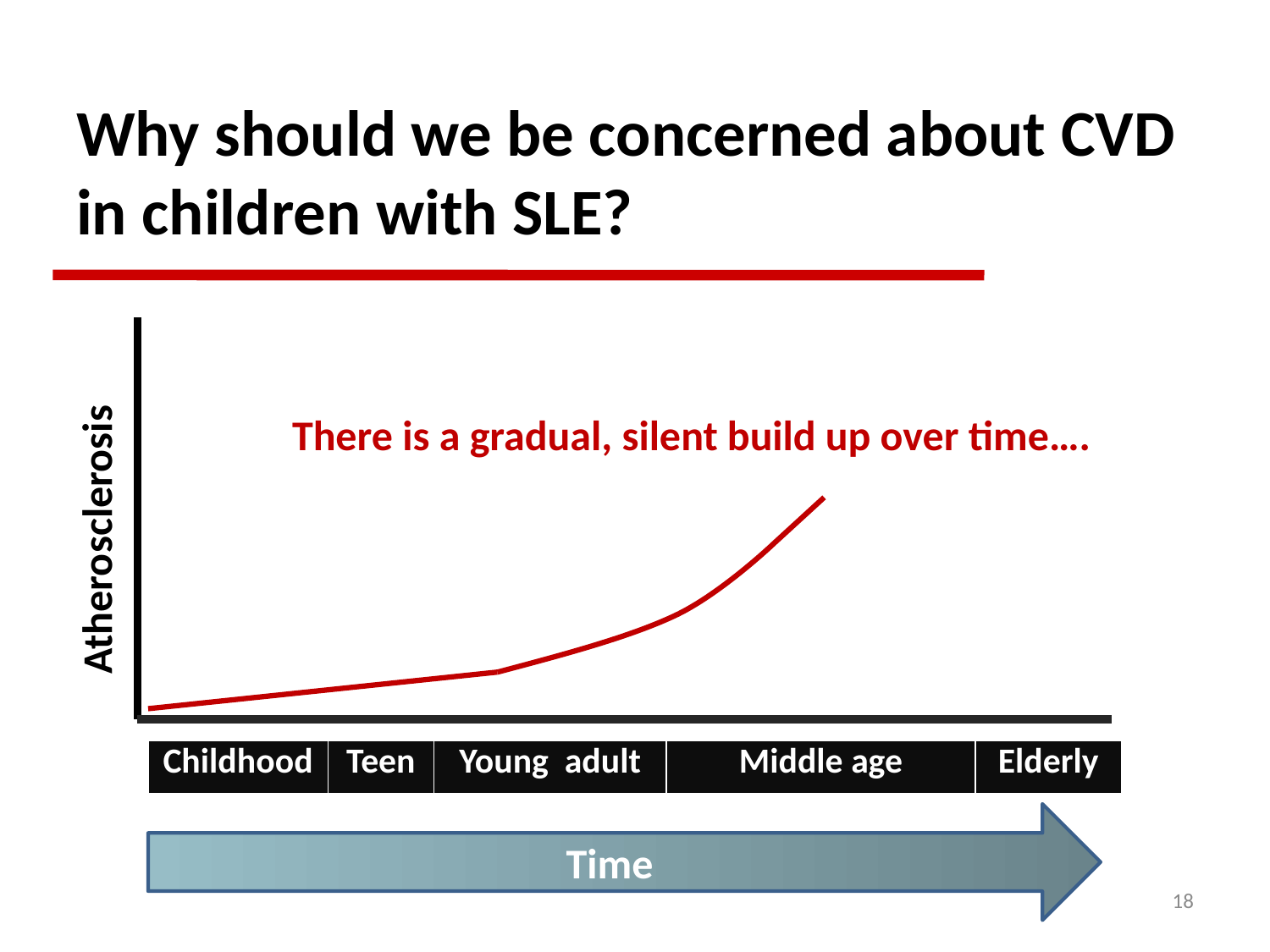

Why should we be concerned about CVD in children with SLE?

There is a gradual, silent build up over time….

Atherosclerosis
| Childhood | Teen | Young adult | Middle age | Elderly |
| --- | --- | --- | --- | --- |
Time
18